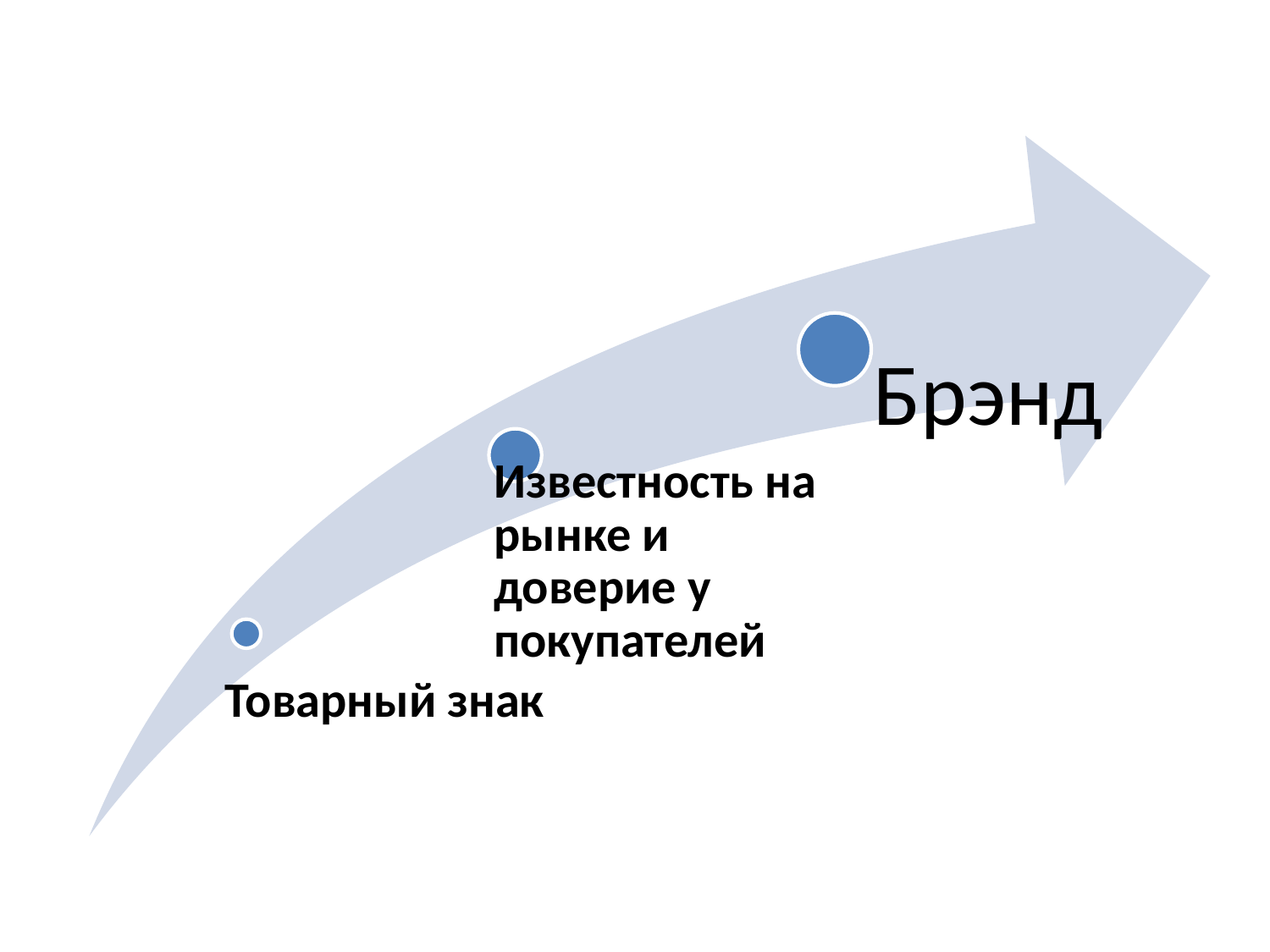

Товарный знак
Известность на рынке и доверие у покупателей
Брэнд